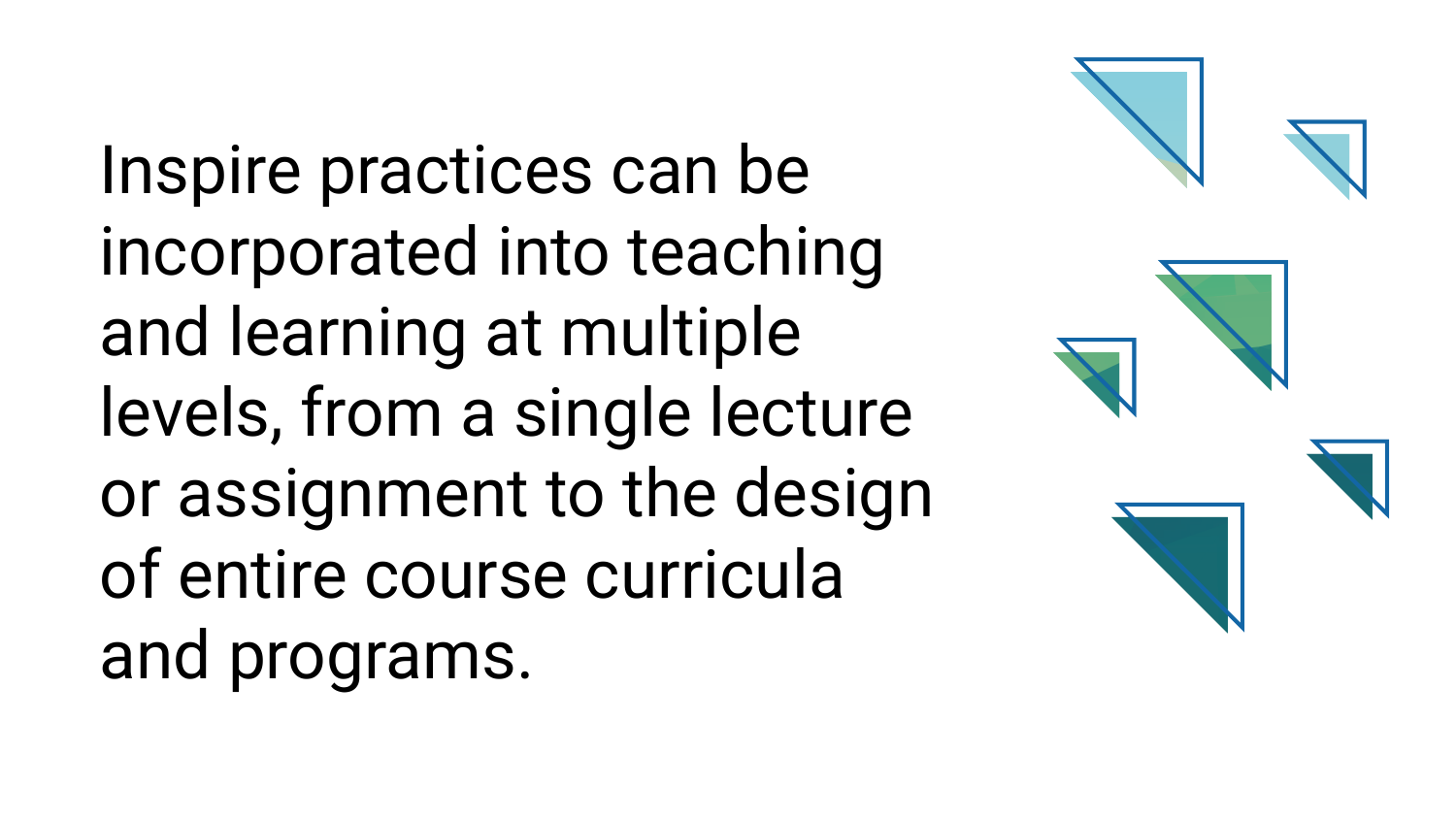

# Inspire practices can be incorporated into teaching and learning at multiple levels, from a single lecture or assignment to the design of entire course curricula and programs.